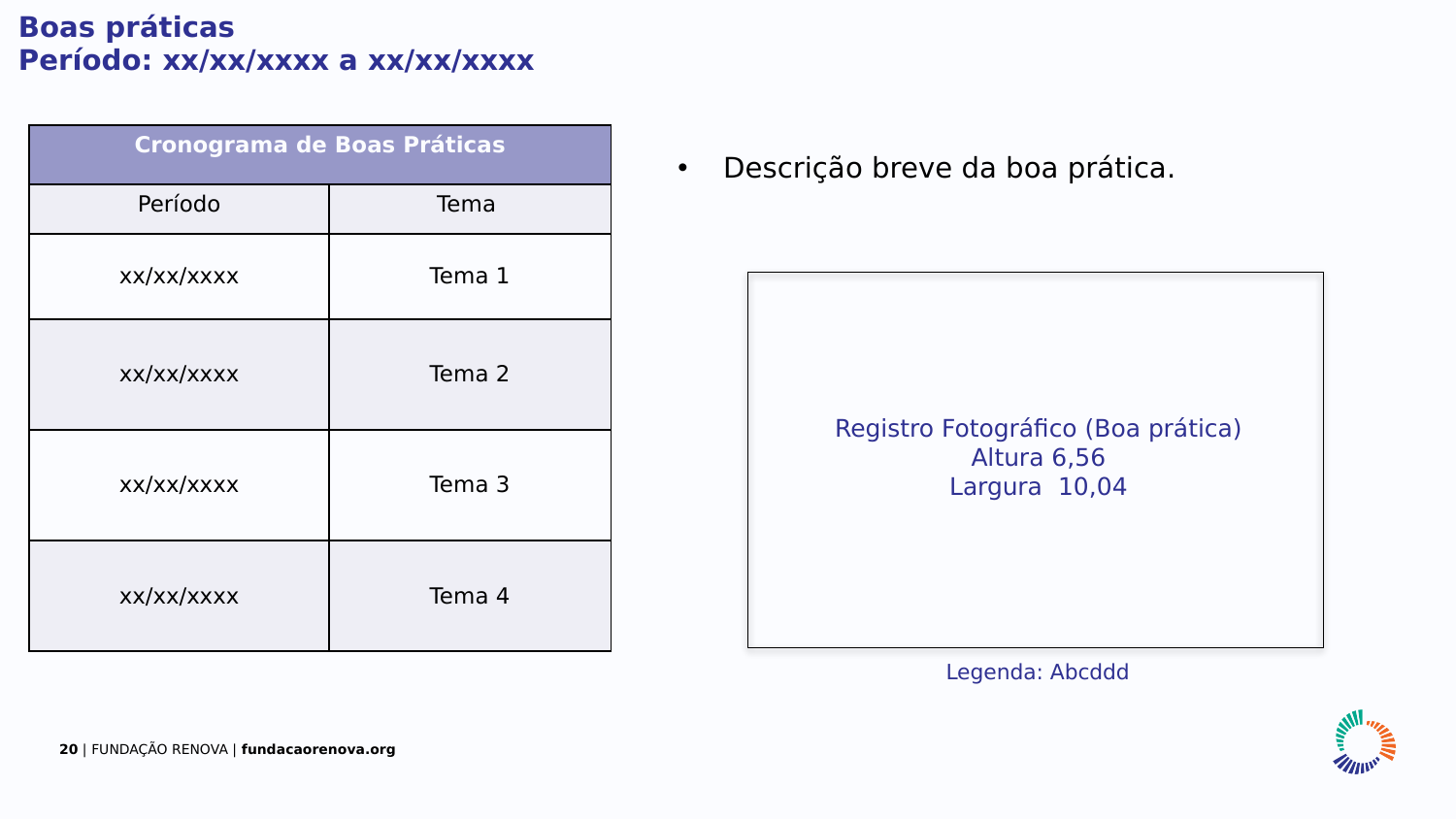

Boas práticas
Período: xx/xx/xxxx a xx/xx/xxxx
| Cronograma de Boas Práticas |  |
| --- | --- |
| Período | Tema |
| xx/xx/xxxx | Tema 1 |
| xx/xx/xxxx | Tema 2 |
| xx/xx/xxxx | Tema 3 |
| xx/xx/xxxx | Tema 4 |
Descrição breve da boa prática.

Registro Fotográfico (Boa prática)
Altura 6,56
Largura  10,04

Legenda: Abcddd